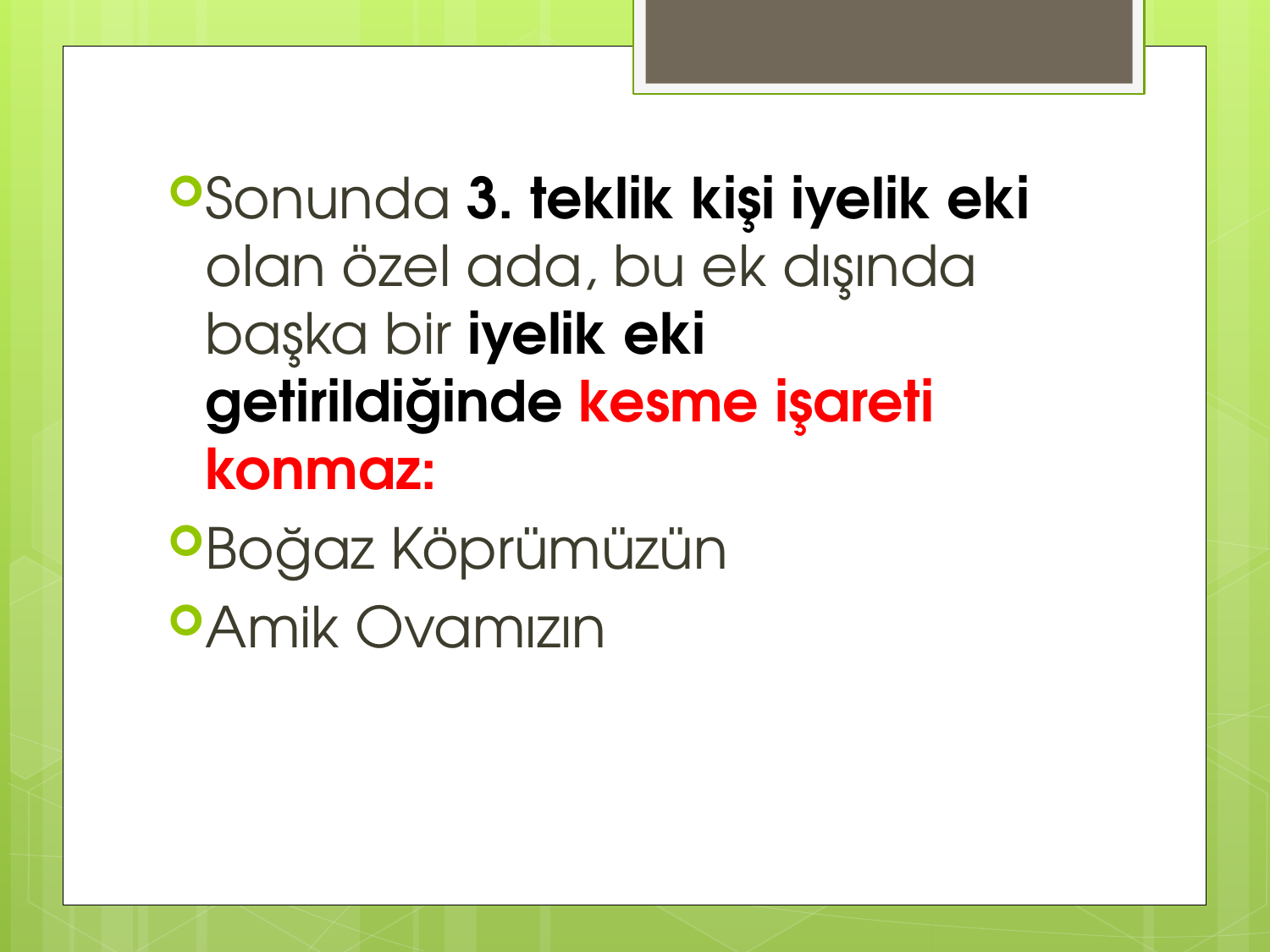

#
Sonunda 3. teklik kişi iyelik eki olan özel ada, bu ek dışında başka bir iyelik eki getirildiğinde kesme işareti konmaz:
Boğaz Köprümüzün
Amik Ovamızın